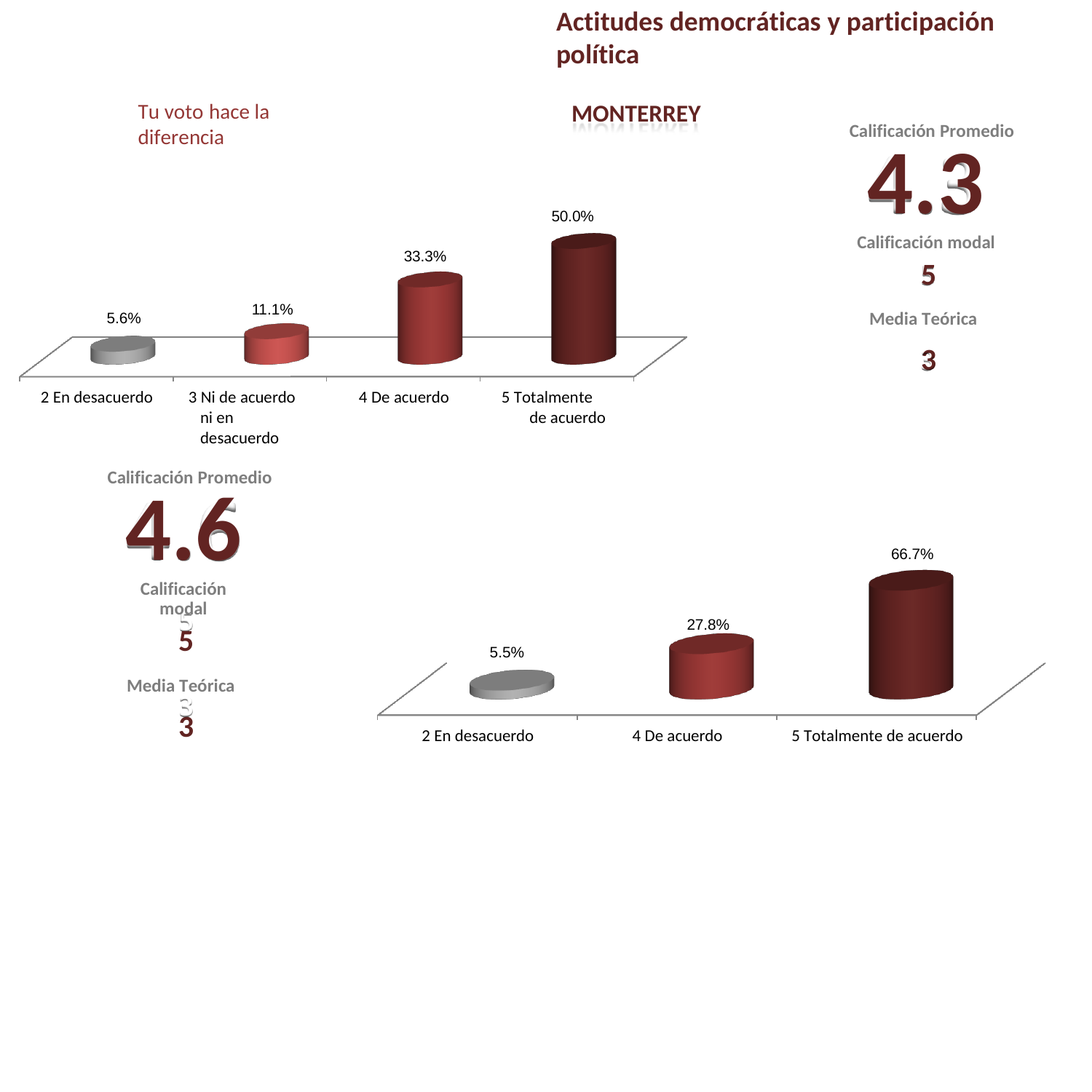

Actitudes democráticas y participación política
MONTERREY
Tu voto hace la diferencia

Calificación Promedio
4.3
Calificación modal
5

Media Teórica

3
50.0%

33.3%
11.1%
5.6%

3 Ni de acuerdo ni en desacuerdo
5 Totalmente de acuerdo
2 En desacuerdo
4 De acuerdo

Calificación Promedio
4.6
Calificación modal
5

Media Teórica

3

66.7%

27.8%
5.5%

2 En desacuerdo
4 De acuerdo
5 Totalmente de acuerdo